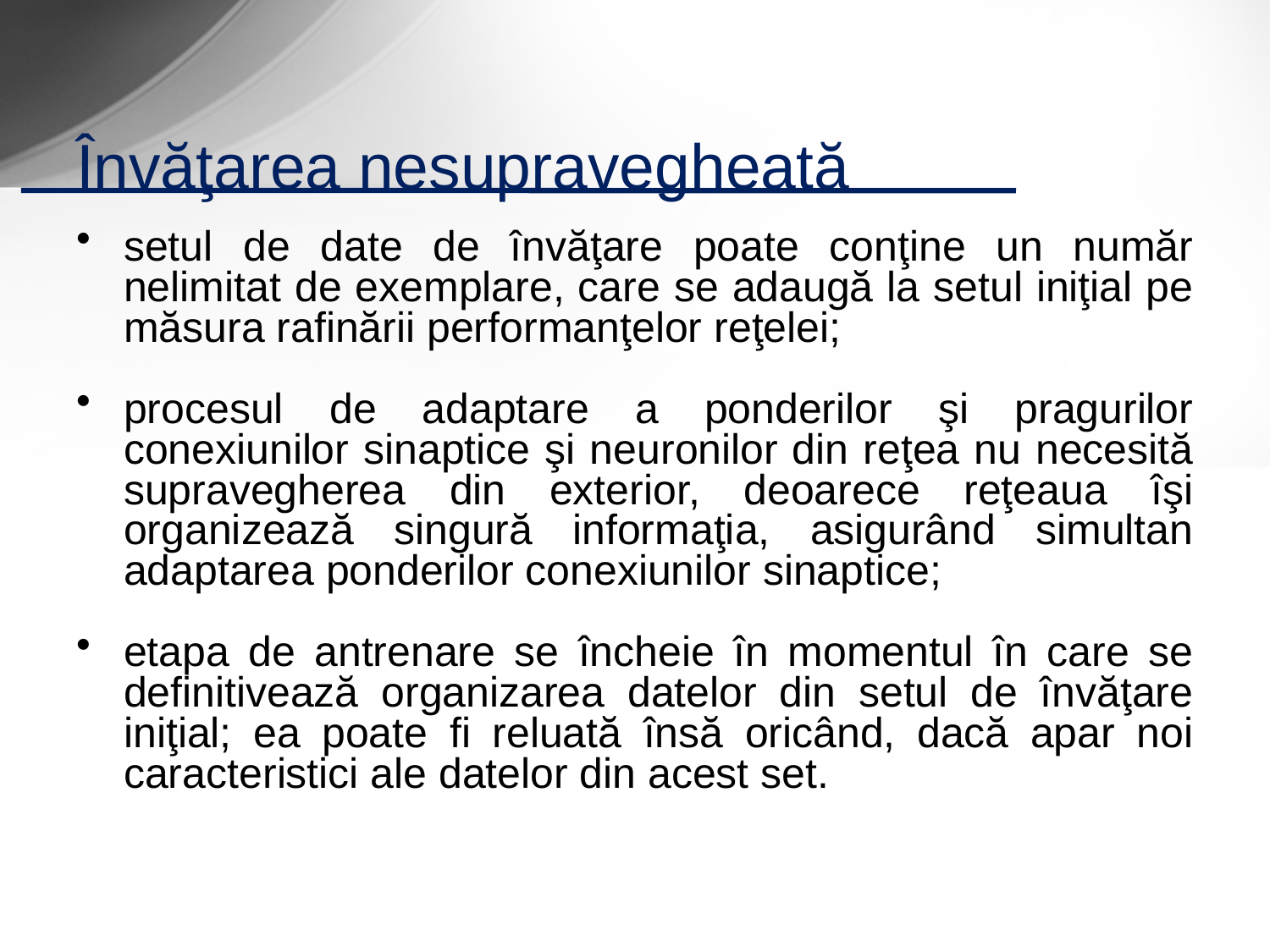

# Învăţarea nesupravegheată
setul de date de învăţare poate conţine un număr nelimitat de exemplare, care se adaugă la setul iniţial pe măsura rafinării performanţelor reţelei;

procesul de adaptare a ponderilor şi pragurilor conexiunilor sinaptice şi neuronilor din reţea nu necesită supravegherea din exterior, deoarece reţeaua îşi organizează singură informaţia, asigurând simultan adaptarea ponderilor conexiunilor sinaptice;

etapa de antrenare se încheie în momentul în care se definitivează organizarea datelor din setul de învăţare iniţial; ea poate fi reluată însă oricând, dacă apar noi caracteristici ale datelor din acest set.